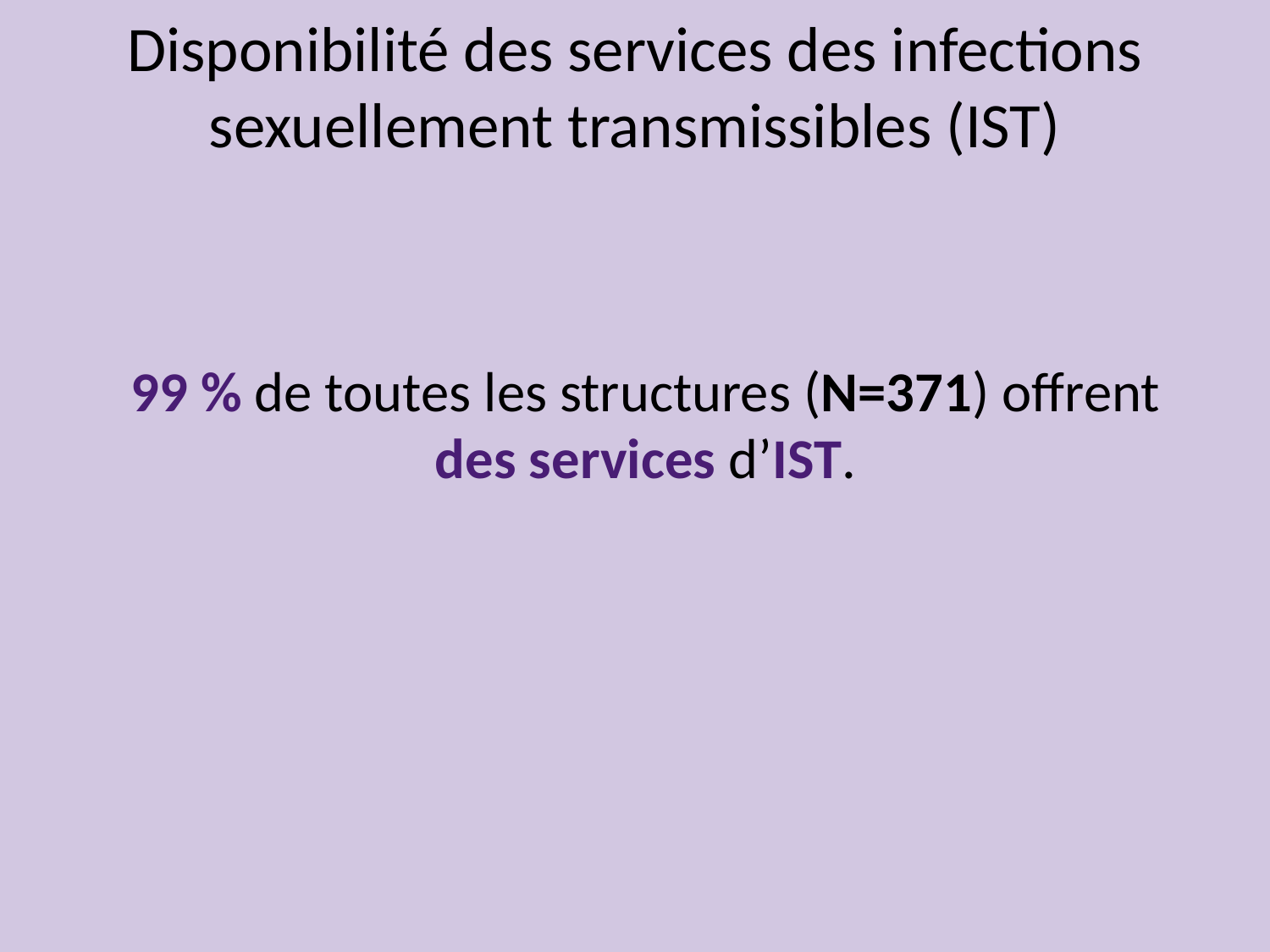

# Disponibilité des services des infections sexuellement transmissibles (IST)
99 % de toutes les structures (N=371) offrent des services d’IST.